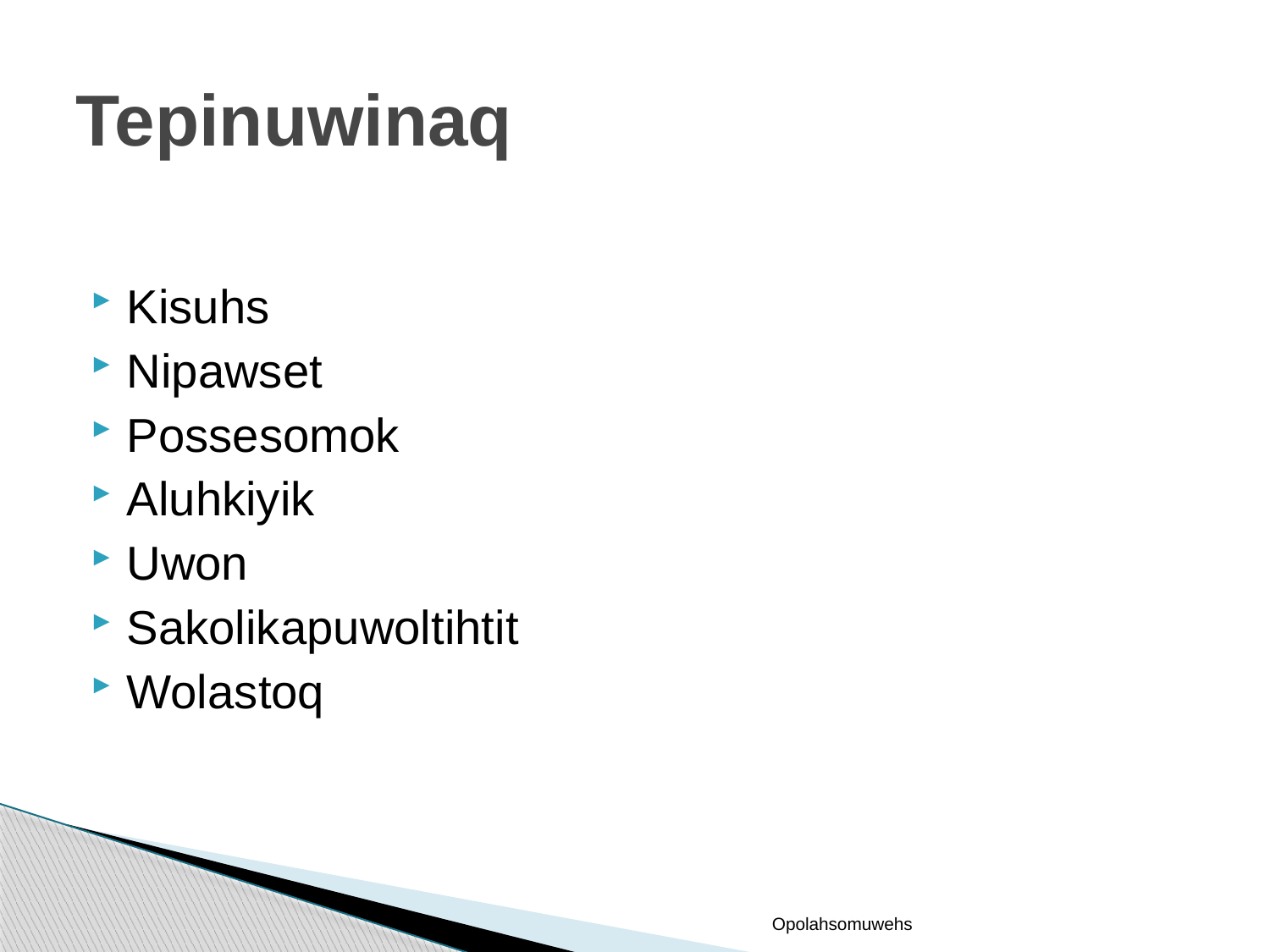

# Tepinuwinaq

Kisuhs
Nipawset
Possesomok
Aluhkiyik
Uwon
Sakolikapuwoltihtit
Wolastoq

Opolahsomuwehs